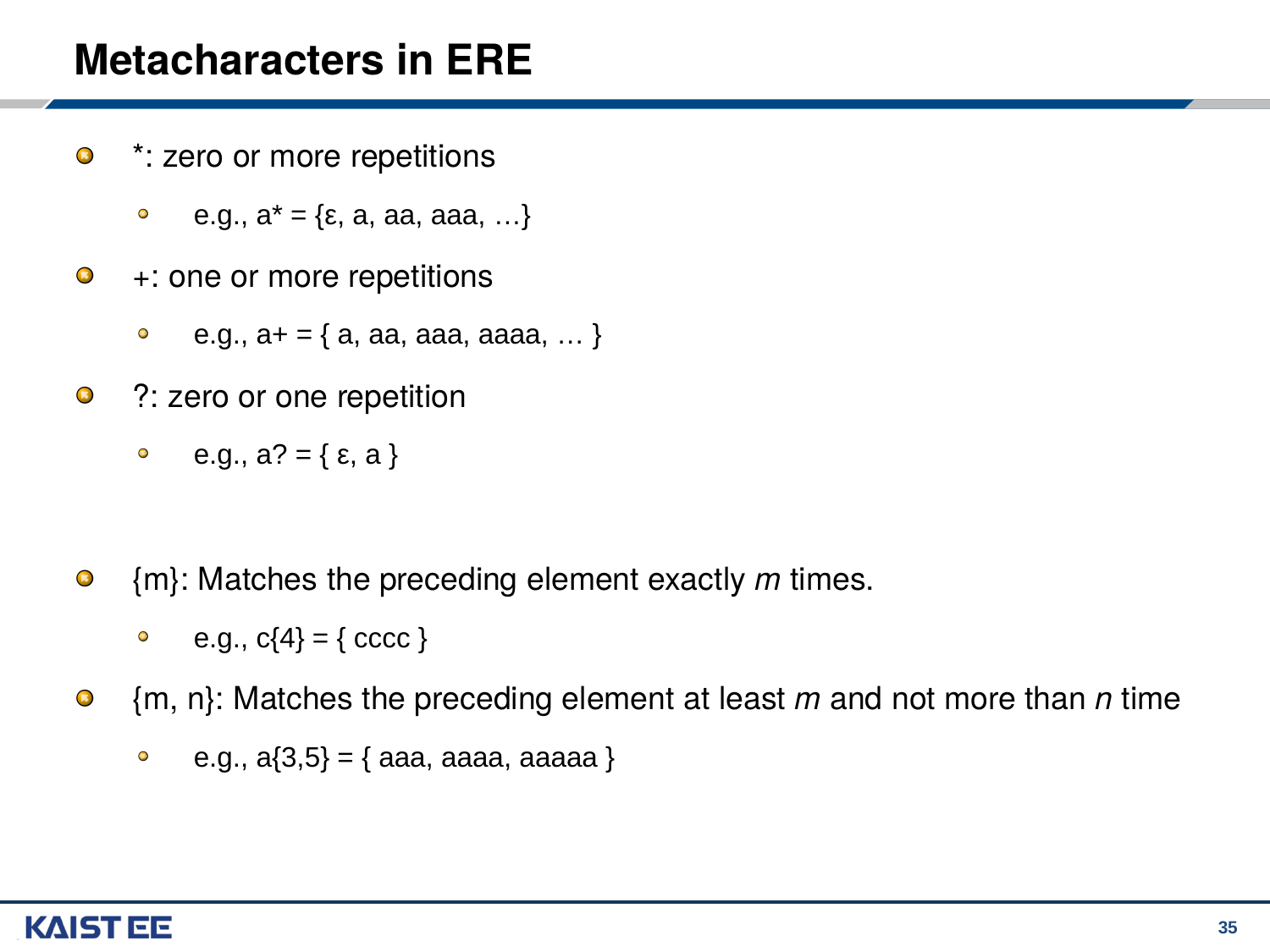

# Metacharacters in ERE
*: zero or more repetitions
e.g., a* = {ε, a, aa, aaa, …}
+: one or more repetitions
e.g., a+ = { a, aa, aaa, aaaa, … }
?: zero or one repetition
e.g., a? = { ε, a }

{m}: Matches the preceding element exactly m times.
e.g., c{4} = { cccc }
{m, n}: Matches the preceding element at least m and not more than n time
e.g., a{3,5} = { aaa, aaaa, aaaaa }